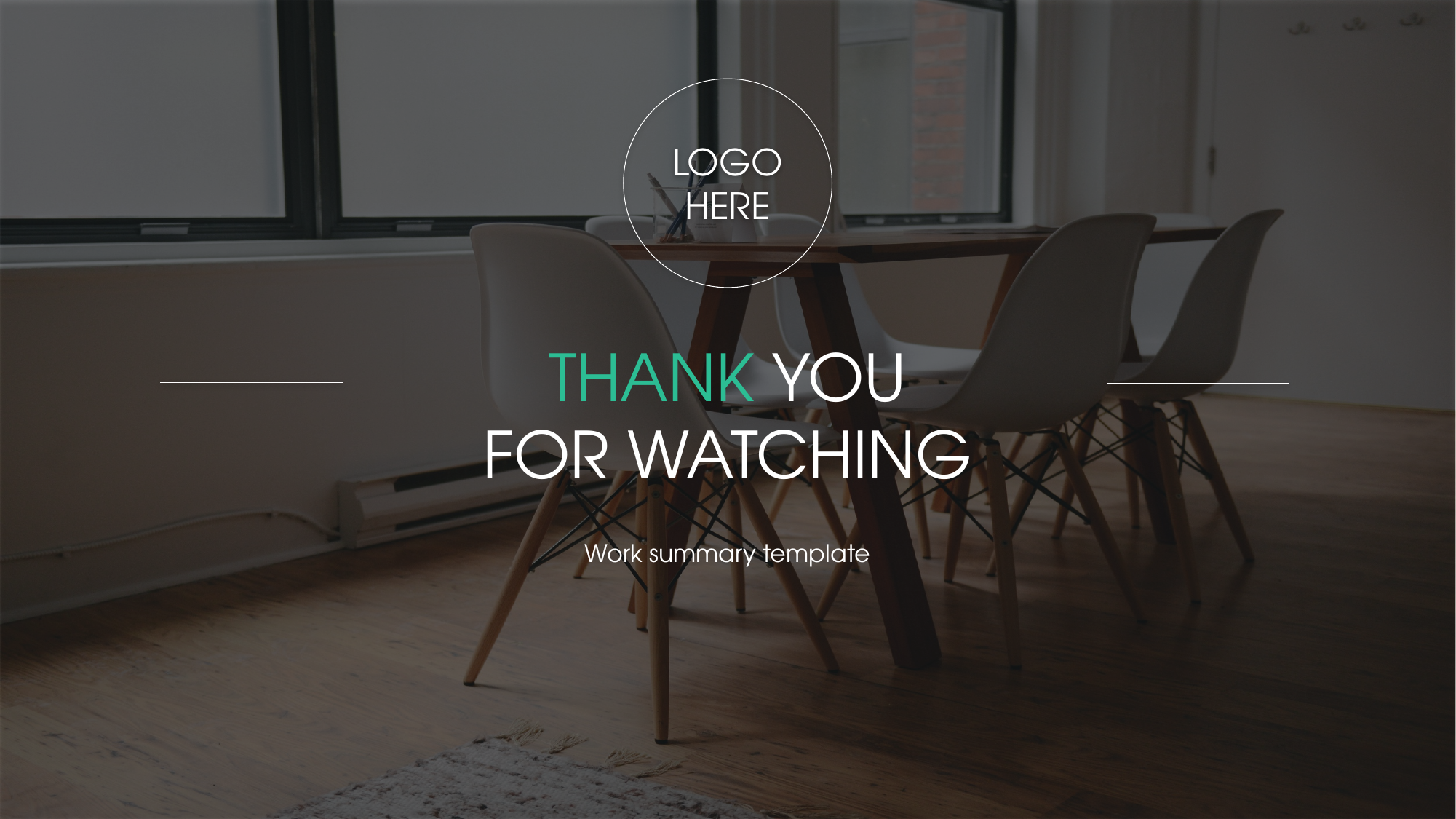

LOGO HERE
THANK YOU
FOR WATCHING
Work summary template